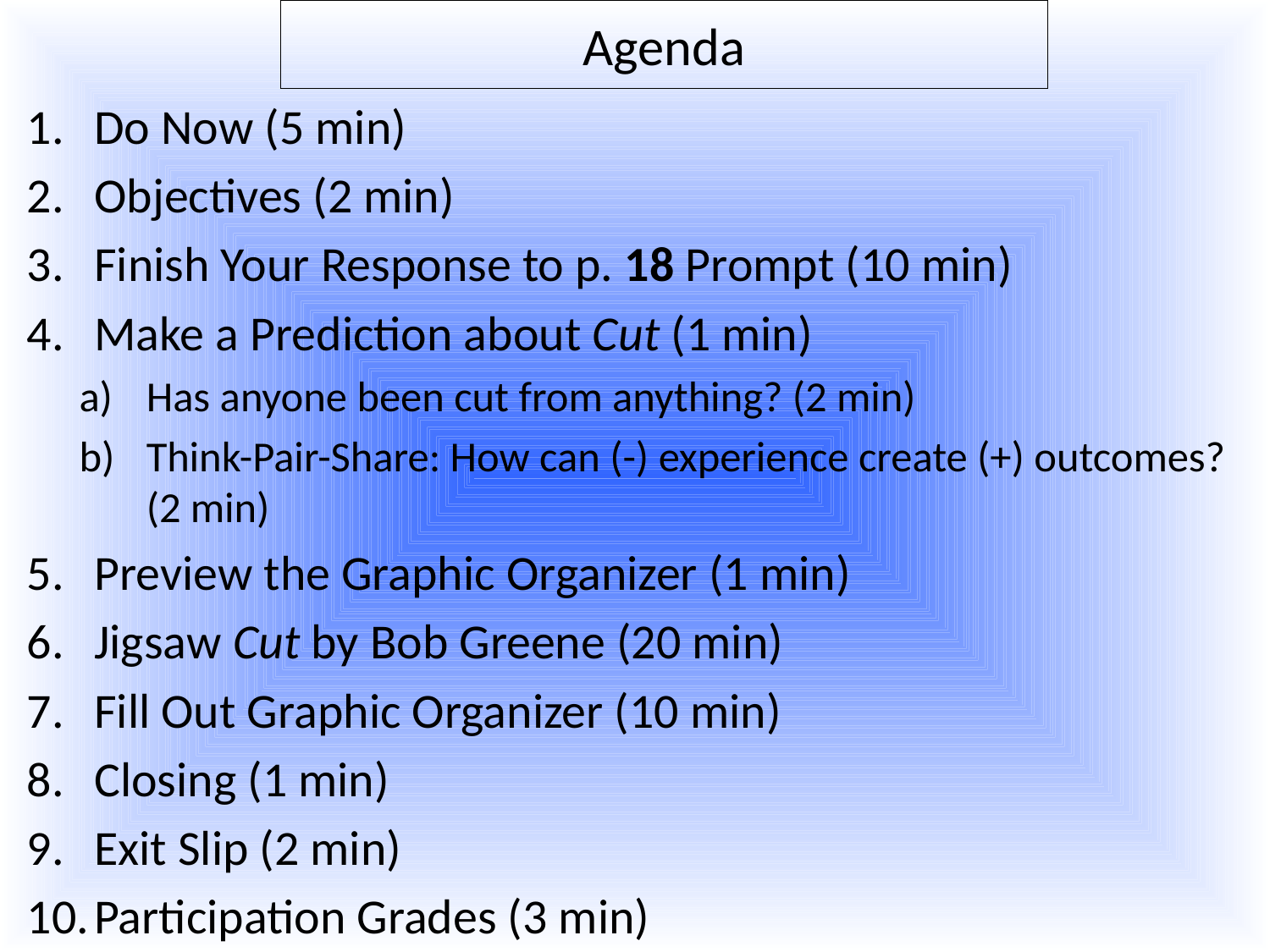

Agenda
Do Now (5 min)
Objectives (2 min)
Finish Your Response to p. 18 Prompt (10 min)
Make a Prediction about Cut (1 min)
Has anyone been cut from anything? (2 min)
Think-Pair-Share: How can (-) experience create (+) outcomes? (2 min)
Preview the Graphic Organizer (1 min)
Jigsaw Cut by Bob Greene (20 min)
Fill Out Graphic Organizer (10 min)
Closing (1 min)
Exit Slip (2 min)
Participation Grades (3 min)